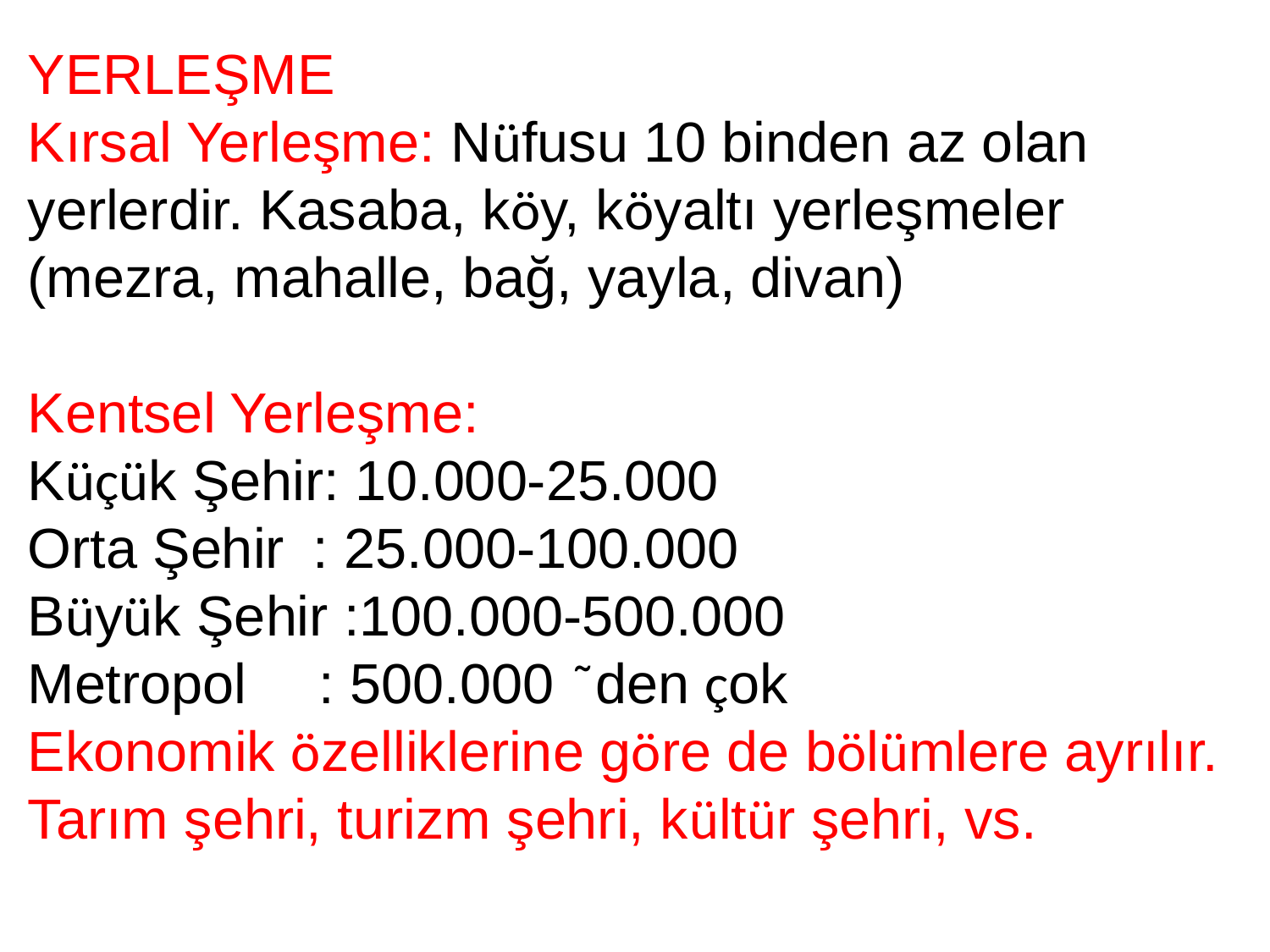

YERLEŞME
Kırsal Yerleşme: Nüfusu 10 binden az olan yerlerdir. Kasaba, köy, köyaltı yerleşmeler (mezra, mahalle, bağ, yayla, divan)

Kentsel Yerleşme:
Küçük Şehir: 10.000-25.000
Orta Şehir  : 25.000-100.000
Büyük Şehir :100.000-500.000
Metropol     : 500.000 ˜den çok
Ekonomik özelliklerine göre de bölümlere ayrılır. Tarım şehri, turizm şehri, kültür şehri, vs.